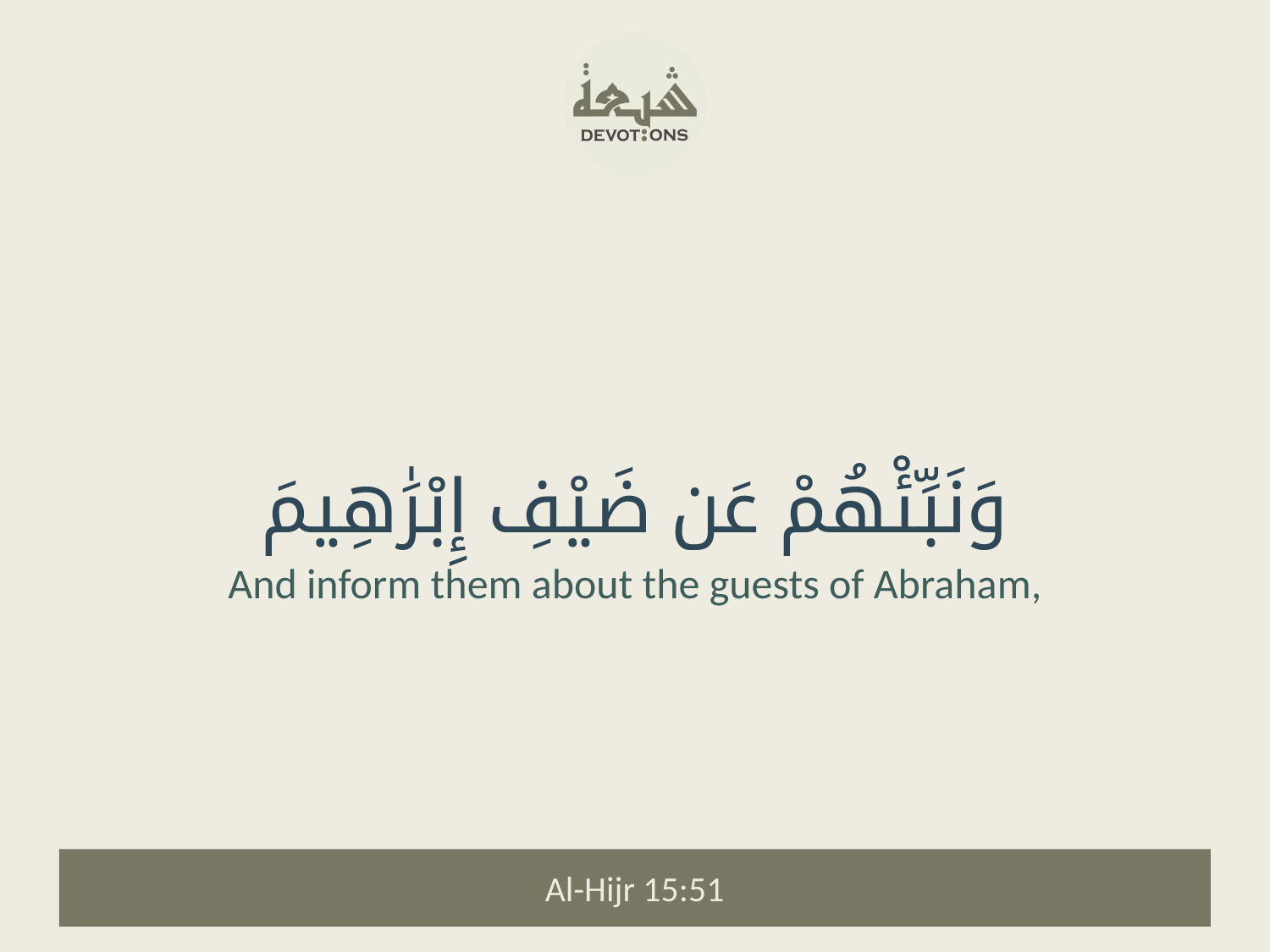

وَنَبِّئْهُمْ عَن ضَيْفِ إِبْرَٰهِيمَ
And inform them about the guests of Abraham,
Al-Hijr 15:51